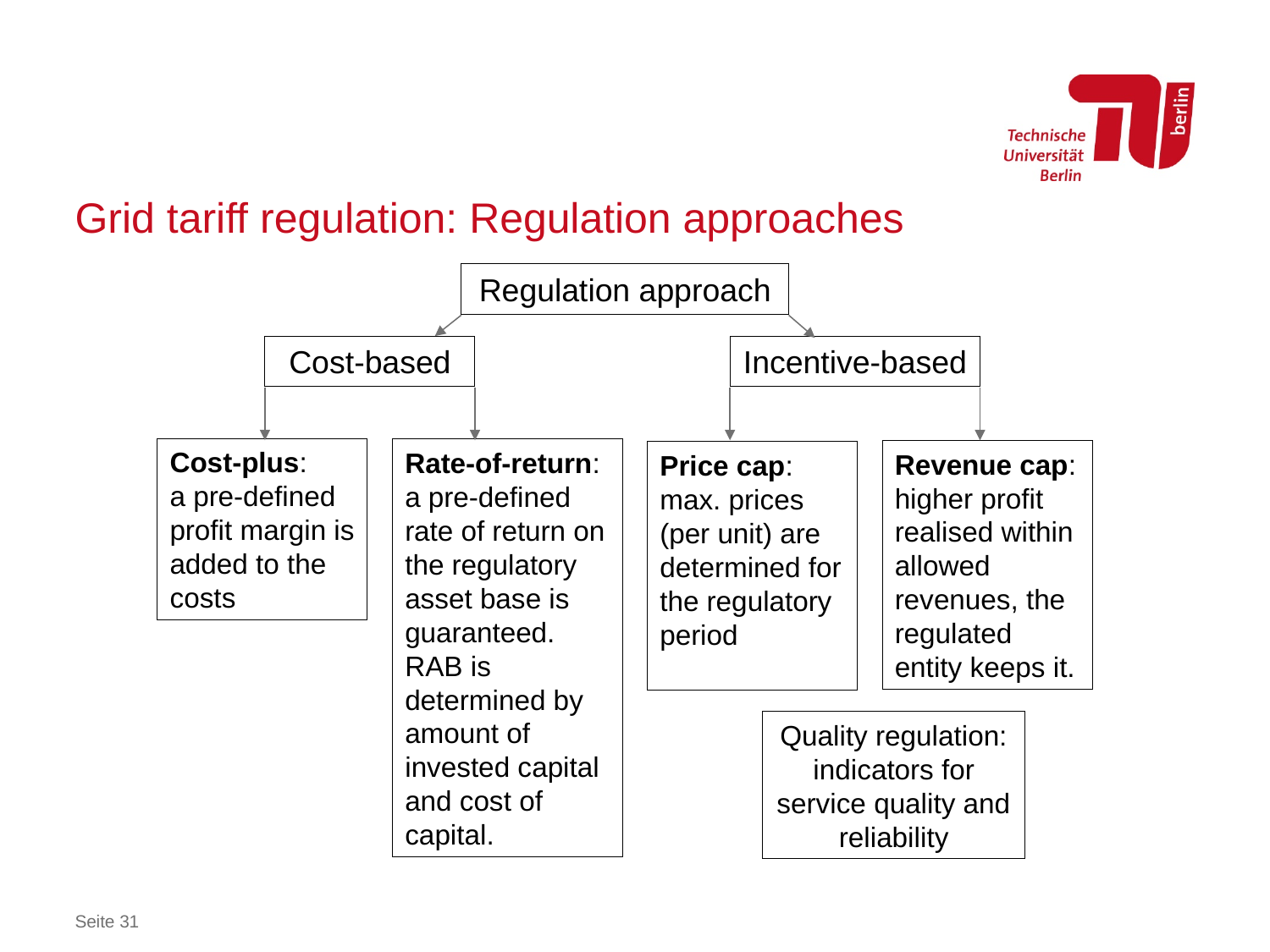

# Grid tariff regulation: Regulation approaches
Regulation approach
Cost-based
Incentive-based
Cost-plus:
a pre-defined profit margin is added to the costs
Rate-of-return:
a pre-defined rate of return on the regulatory asset base is guaranteed.
RAB is determined by amount of invested capital and cost of capital.
Revenue cap:
higher profit realised within allowed revenues, the regulated entity keeps it.
Price cap:
max. prices (per unit) are determined for the regulatory period

Quality regulation: indicators for service quality and reliability
Seite 31